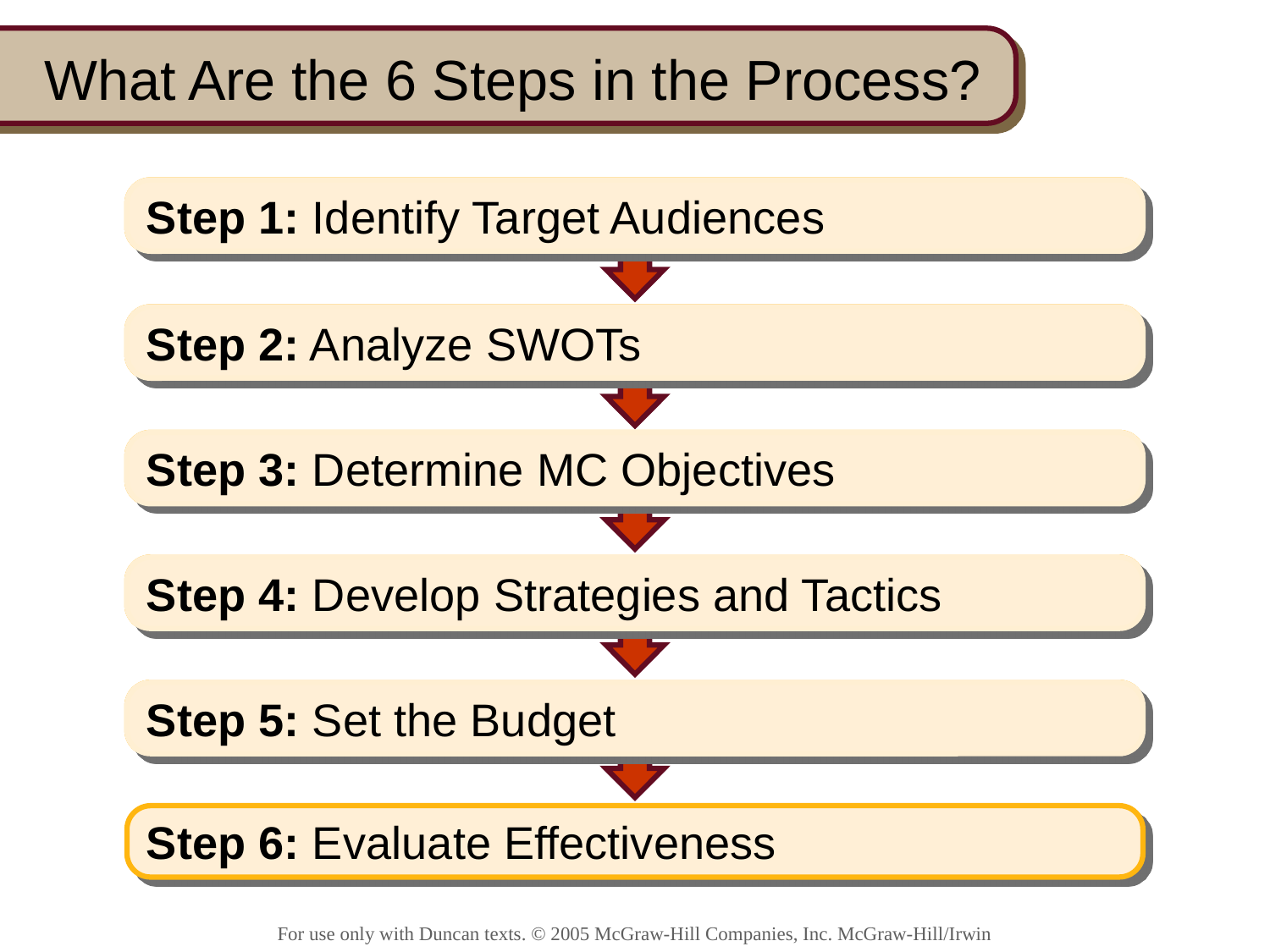

# What Are the 6 Steps in the Process?
Step 1: Identify Target Audiences
Step 1: Identify Target Audiences

Step 2: Analyze SWOTs
Step 2: Analyze SWOTs

Step 3: Determine MC Objectives
Step 3: Determine MC Objectives

Step 4: Develop Strategies and Tactics
Step 4: Develop Strategies and Tactics

Step 5: Set the Budget
Step 5: Set the Budget

Step 6: Evaluate Effectiveness